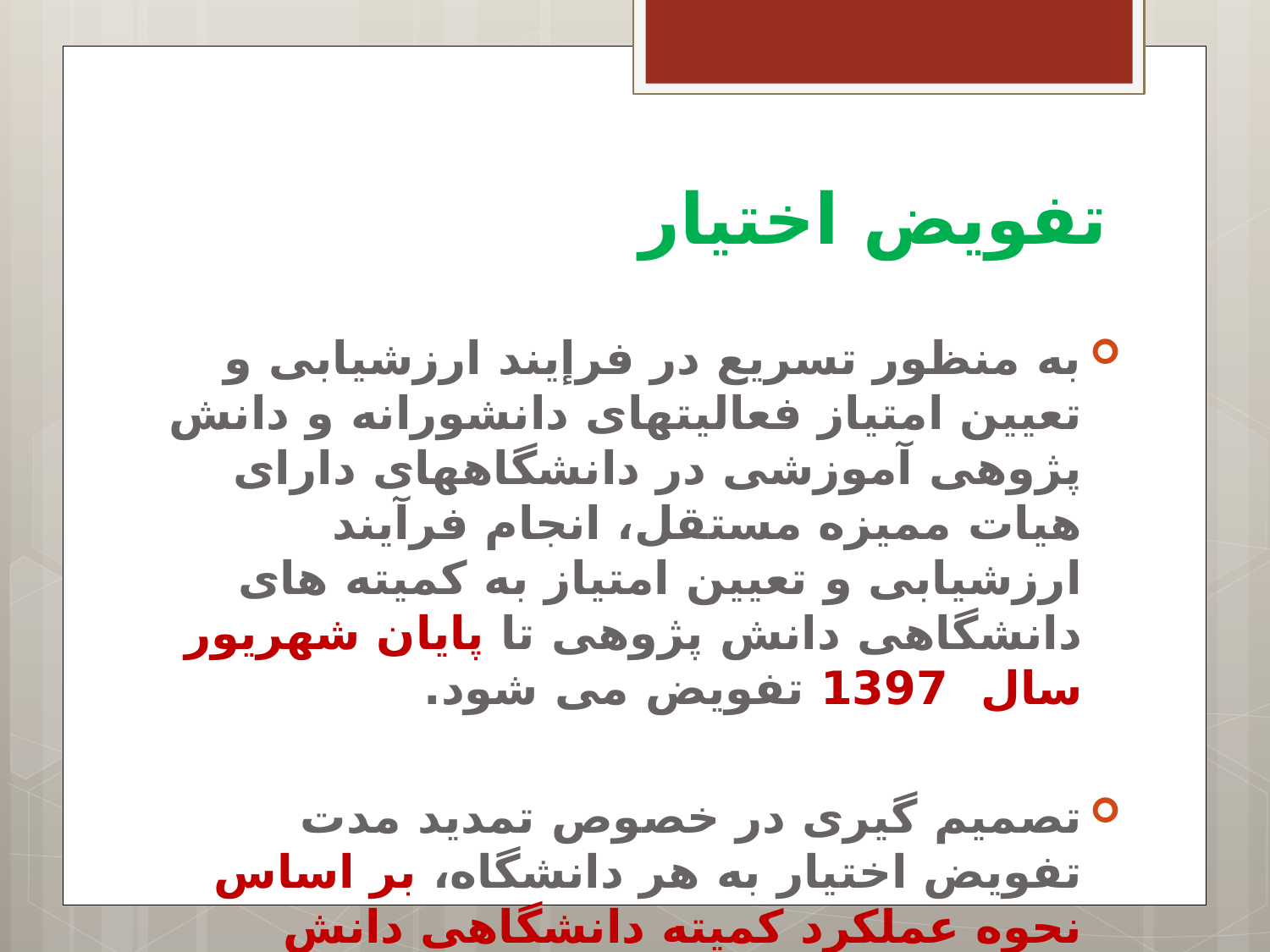

# تفویض اختیار
به منظور تسریع در فرإیند ارزشیابی و تعیین امتیاز فعالیتهای دانشورانه و دانش پژوهی آموزشی در دانشگاههای دارای هیات ممیزه مستقل، انجام فرآیند ارزشیابی و تعیین امتیاز به کمیته های دانشگاهی دانش پژوهی تا پایان شهریور سال  1397 تفویض می شود.

تصمیم گیری در خصوص تمدید مدت تفویض اختیار به هر دانشگاه، بر اساس نحوه عملکرد کمیته دانشگاهی دانش پژوهی و توسط کمیته کشوری دانش پژوهی انجام می شود.